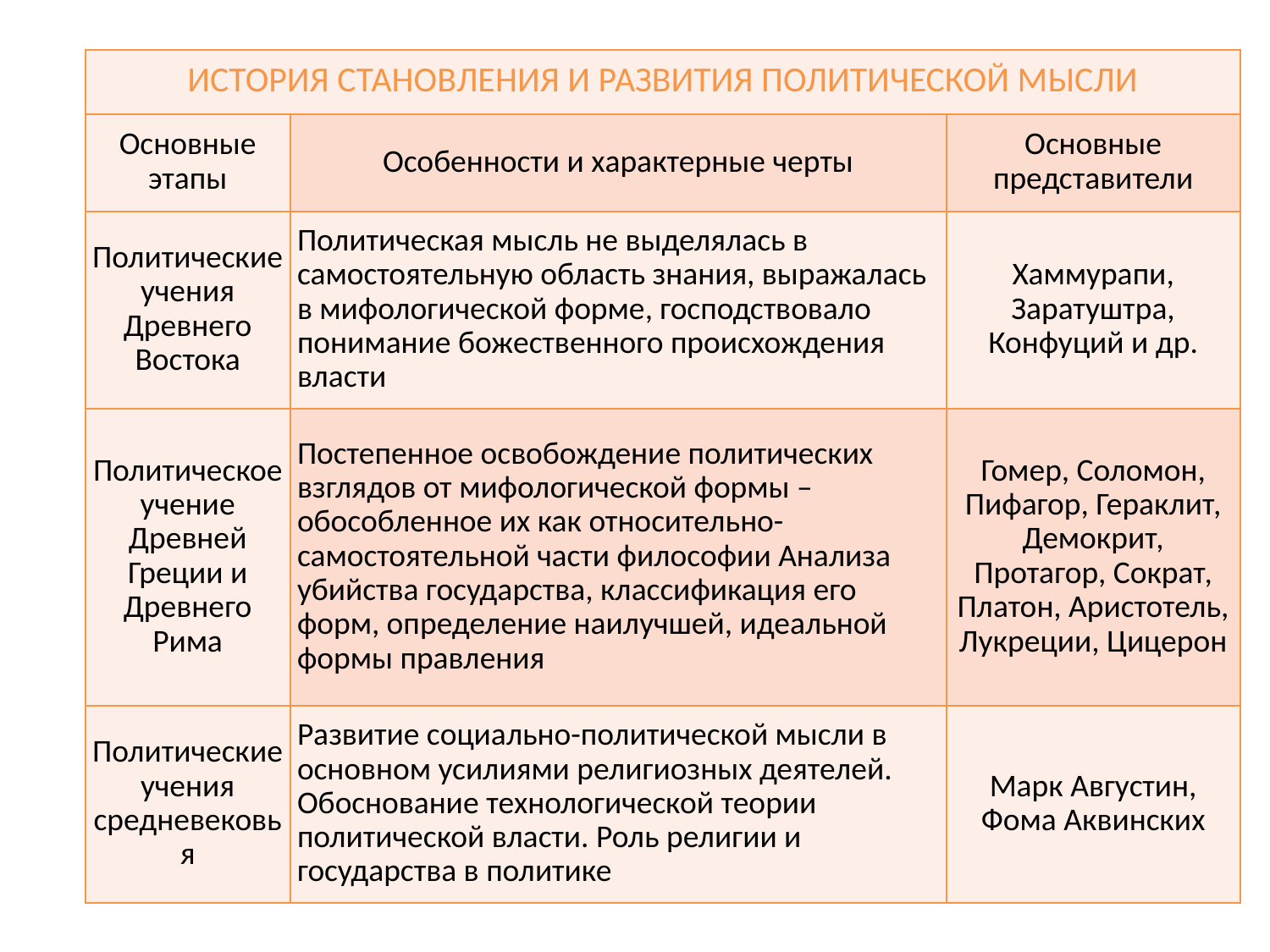

| ИСТОРИЯ СТАНОВЛЕНИЯ И РАЗВИТИЯ ПОЛИТИЧЕСКОЙ МЫСЛИ |  |  |
| --- | --- | --- |
| Основные этапы | Особенности и характерные черты | Основные представители |
| Политические учения Древнего Востока | Политическая мысль не выделялась в самостоятельную область знания, выражалась в мифологической форме, господствовало понимание божественного происхождения власти | Хаммурапи, Заратуштра, Конфуций и др. |
| Политическое учение Древней Греции и Древнего Рима | Постепенное освобождение политических взглядов от мифологической формы – обособленное их как относительно-самостоятельной части философии Анализа убийства государства, классификация его форм, определение наилучшей, идеальной формы правления | Гомер, Соломон, Пифагор, Гераклит, Демокрит, Протагор, Сократ, Платон, Аристотель, Лукреции, Цицерон |
| Политические учения средневековья | Развитие социально-политической мысли в основном усилиями религиозных деятелей. Обоснование технологической теории политической власти. Роль религии и государства в политике | Марк Августин, Фома Аквинских |